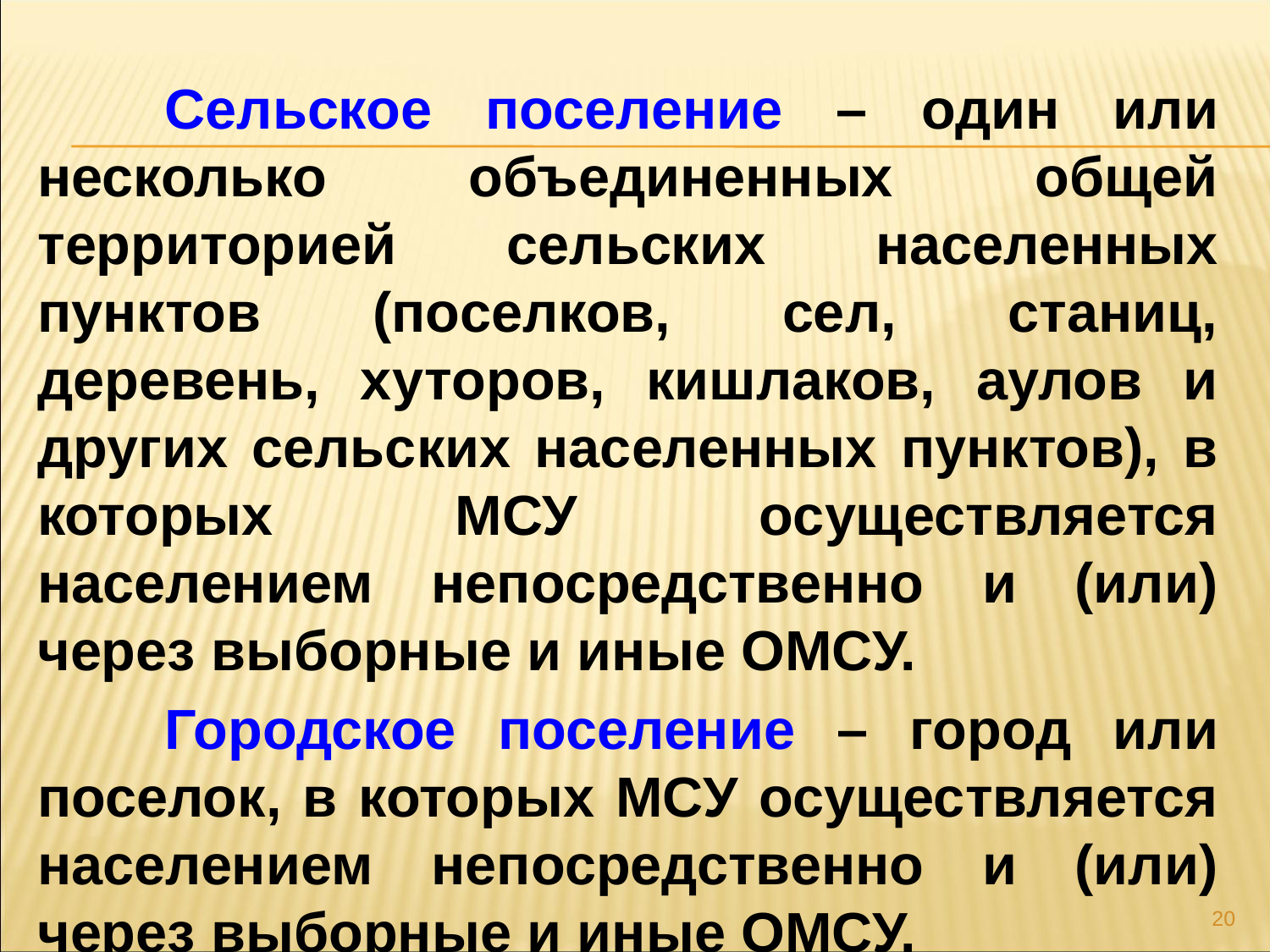

Сельское поселение – один или несколько объединенных общей территорией сельских населенных пунктов (поселков, сел, станиц, деревень, хуторов, кишлаков, аулов и других сельских населенных пунктов), в которых МСУ осуществляется населением непосредственно и (или) через выборные и иные ОМСУ.
	Городское поселение – город или поселок, в которых МСУ осуществляется населением непосредственно и (или) через выборные и иные ОМСУ.
20